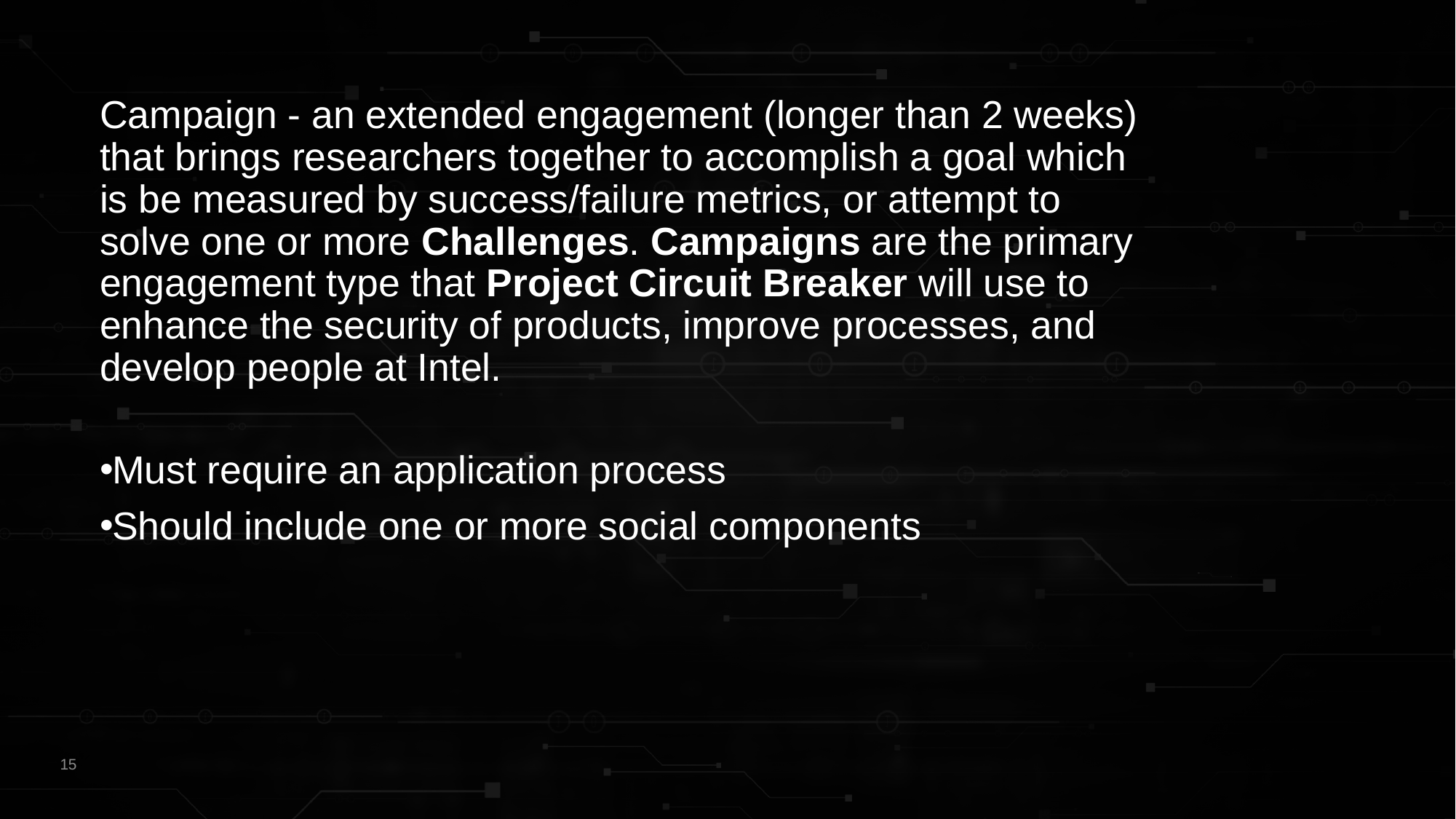

Campaign - an extended engagement (longer than 2 weeks) that brings researchers together to accomplish a goal which is be measured by success/failure metrics, or attempt to solve one or more Challenges. Campaigns are the primary engagement type that Project Circuit Breaker will use to enhance the security of products, improve processes, and develop people at Intel.
Must require an application process
Should include one or more social components
15